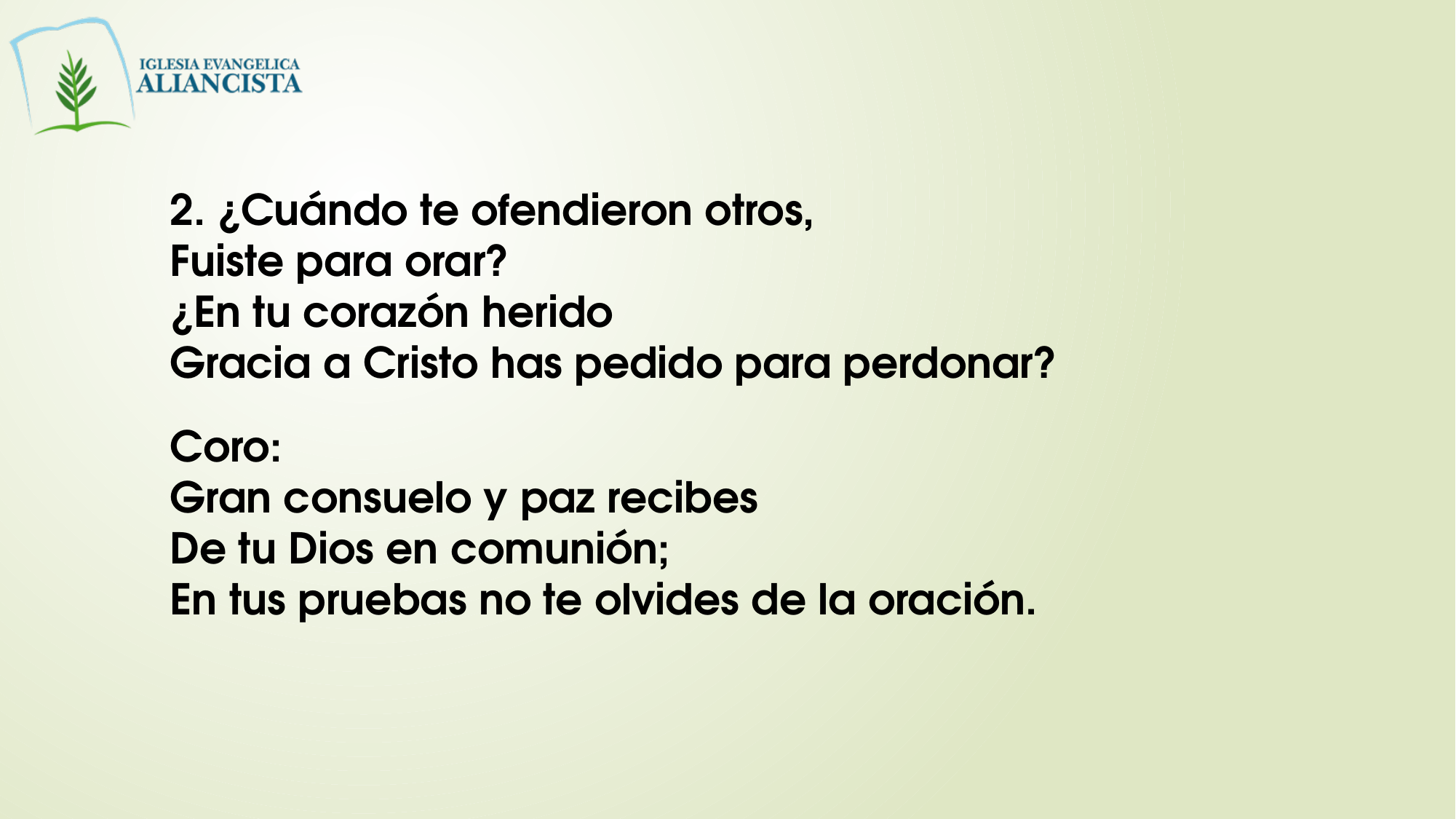

2. ¿Cuándo te ofendieron otros,
Fuiste para orar?
¿En tu corazón herido
Gracia a Cristo has pedido para perdonar?

Coro:
Gran consuelo y paz recibes
De tu Dios en comunión;
En tus pruebas no te olvides de la oración.